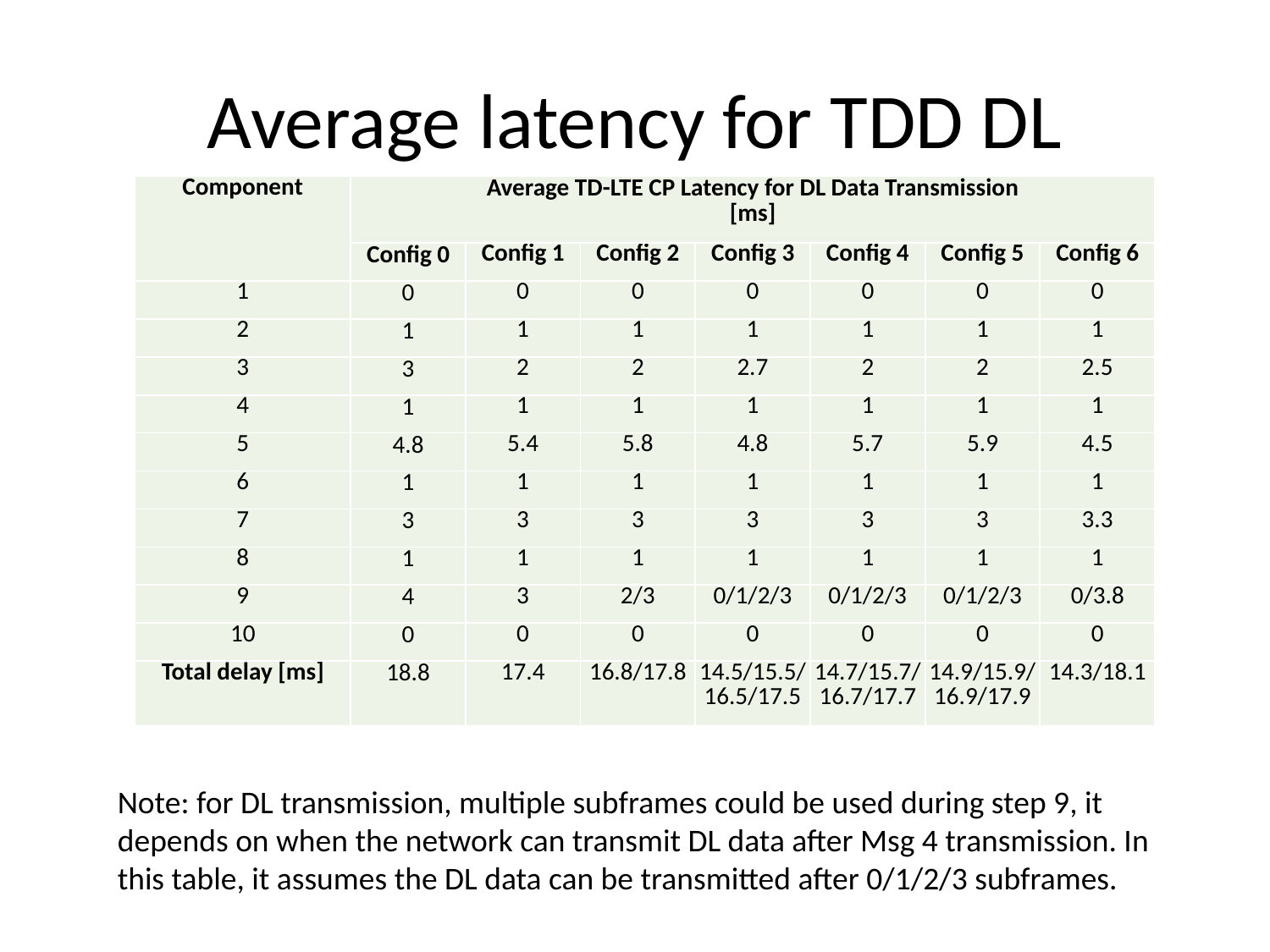

# Average latency for TDD DL
| Component | Average TD-LTE CP Latency for DL Data Transmission [ms] |  |  |  |  |  |  |
| --- | --- | --- | --- | --- | --- | --- | --- |
|  | Config 0 | Config 1 | Config 2 | Config 3 | Config 4 | Config 5 | Config 6 |
| 1 | 0 | 0 | 0 | 0 | 0 | 0 | 0 |
| 2 | 1 | 1 | 1 | 1 | 1 | 1 | 1 |
| 3 | 3 | 2 | 2 | 2.7 | 2 | 2 | 2.5 |
| 4 | 1 | 1 | 1 | 1 | 1 | 1 | 1 |
| 5 | 4.8 | 5.4 | 5.8 | 4.8 | 5.7 | 5.9 | 4.5 |
| 6 | 1 | 1 | 1 | 1 | 1 | 1 | 1 |
| 7 | 3 | 3 | 3 | 3 | 3 | 3 | 3.3 |
| 8 | 1 | 1 | 1 | 1 | 1 | 1 | 1 |
| 9 | 4 | 3 | 2/3 | 0/1/2/3 | 0/1/2/3 | 0/1/2/3 | 0/3.8 |
| 10 | 0 | 0 | 0 | 0 | 0 | 0 | 0 |
| Total delay [ms] | 18.8 | 17.4 | 16.8/17.8 | 14.5/15.5/ 16.5/17.5 | 14.7/15.7/ 16.7/17.7 | 14.9/15.9/ 16.9/17.9 | 14.3/18.1 |
Note: for DL transmission, multiple subframes could be used during step 9, it depends on when the network can transmit DL data after Msg 4 transmission. In this table, it assumes the DL data can be transmitted after 0/1/2/3 subframes.